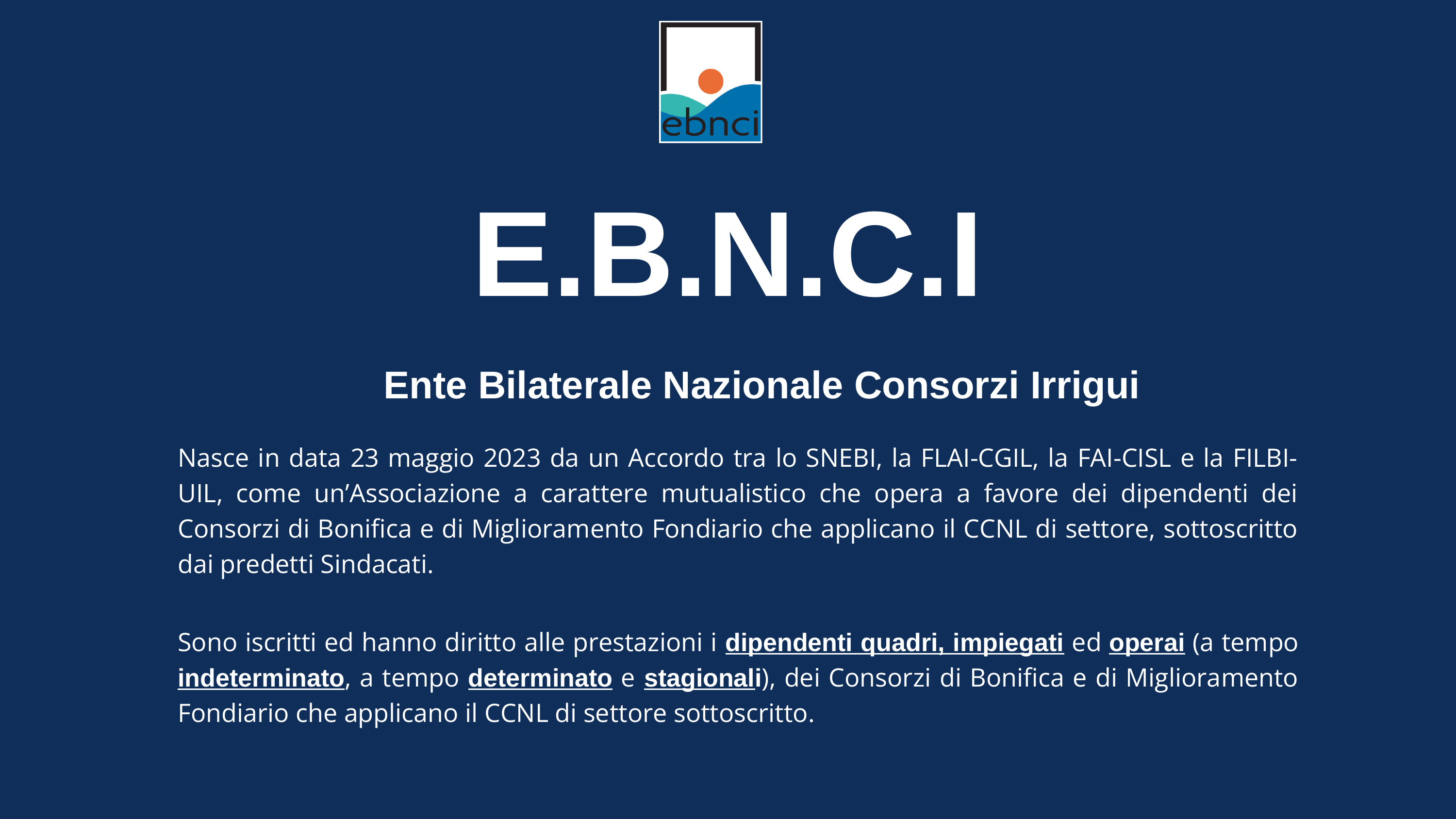

E.B.N.C.I
Ente Bilaterale Nazionale Consorzi Irrigui

Nasce in data 23 maggio 2023 da un Accordo tra lo SNEBI, la FLAI-CGIL, la FAI-CISL e la FILBI-UIL, come un’Associazione a carattere mutualistico che opera a favore dei dipendenti dei Consorzi di Bonifica e di Miglioramento Fondiario che applicano il CCNL di settore, sottoscritto dai predetti Sindacati.

Sono iscritti ed hanno diritto alle prestazioni i dipendenti quadri, impiegati ed operai (a tempo indeterminato, a tempo determinato e stagionali), dei Consorzi di Bonifica e di Miglioramento Fondiario che applicano il CCNL di settore sottoscritto.